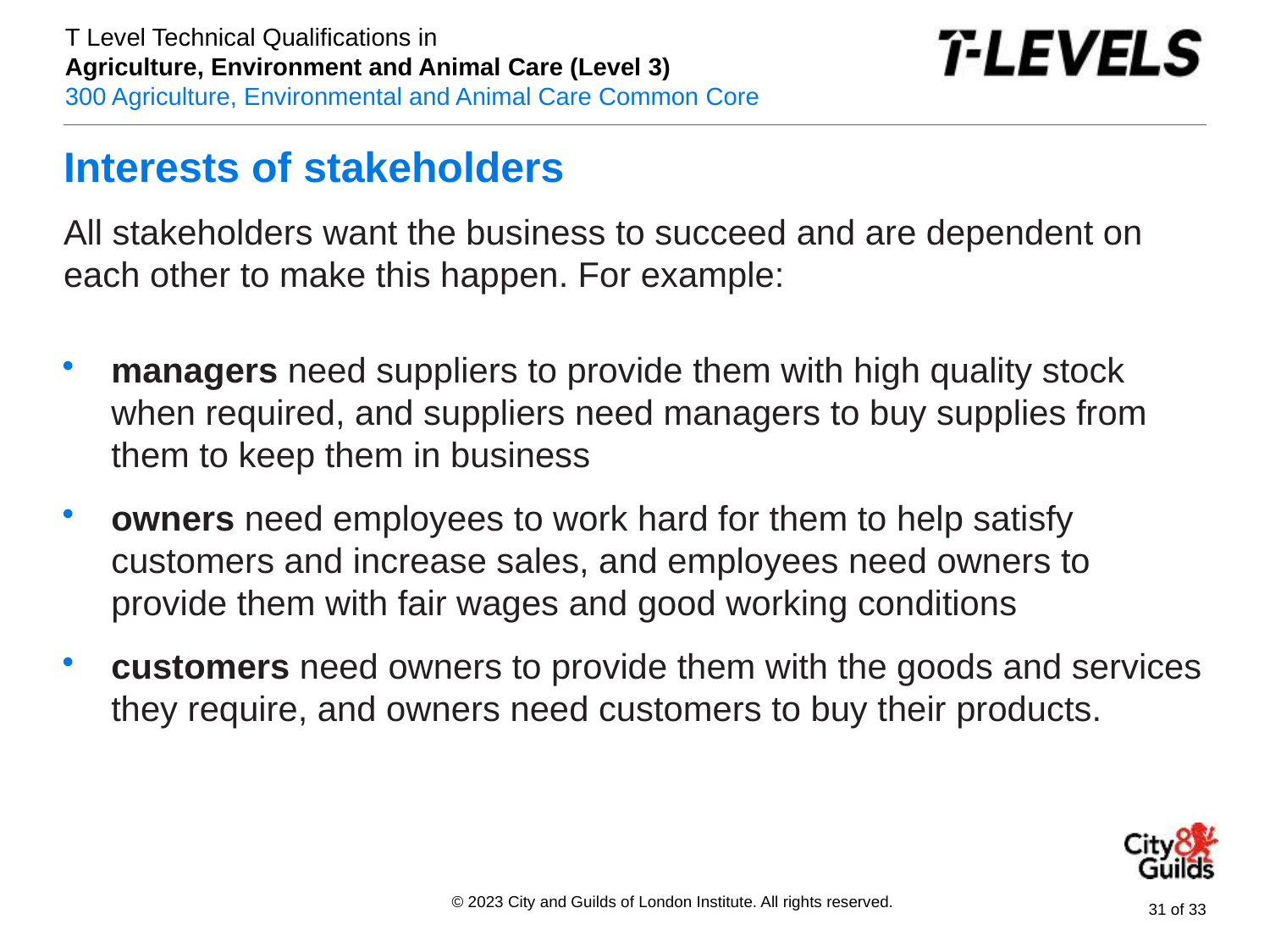

# Interests of stakeholders
All stakeholders want the business to succeed and are dependent on each other to make this happen. For example:

managers need suppliers to provide them with high quality stock when required, and suppliers need managers to buy supplies from them to keep them in business
owners need employees to work hard for them to help satisfy customers and increase sales, and employees need owners to provide them with fair wages and good working conditions
customers need owners to provide them with the goods and services they require, and owners need customers to buy their products.